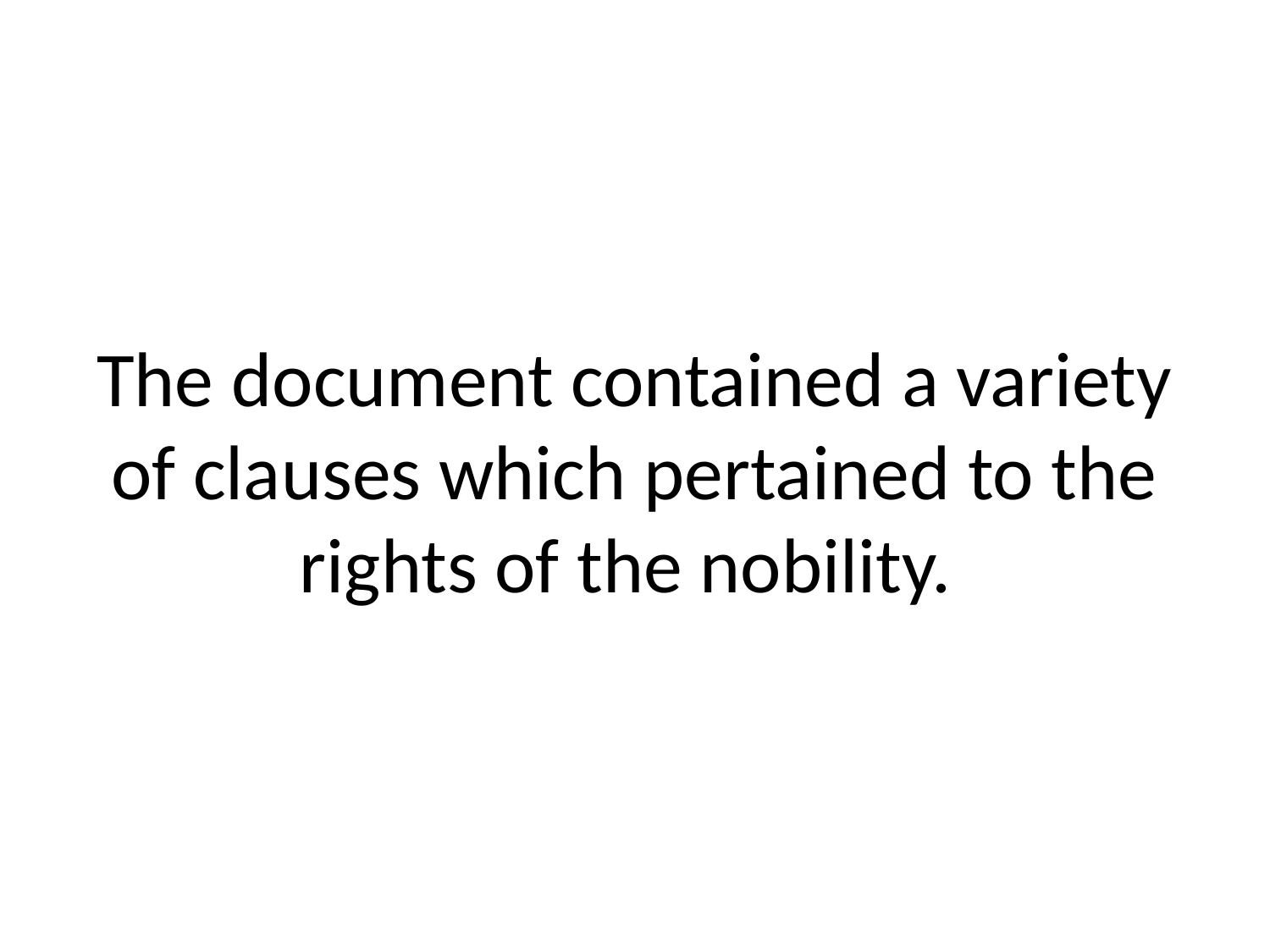

# The document contained a variety of clauses which pertained to the rights of the nobility.